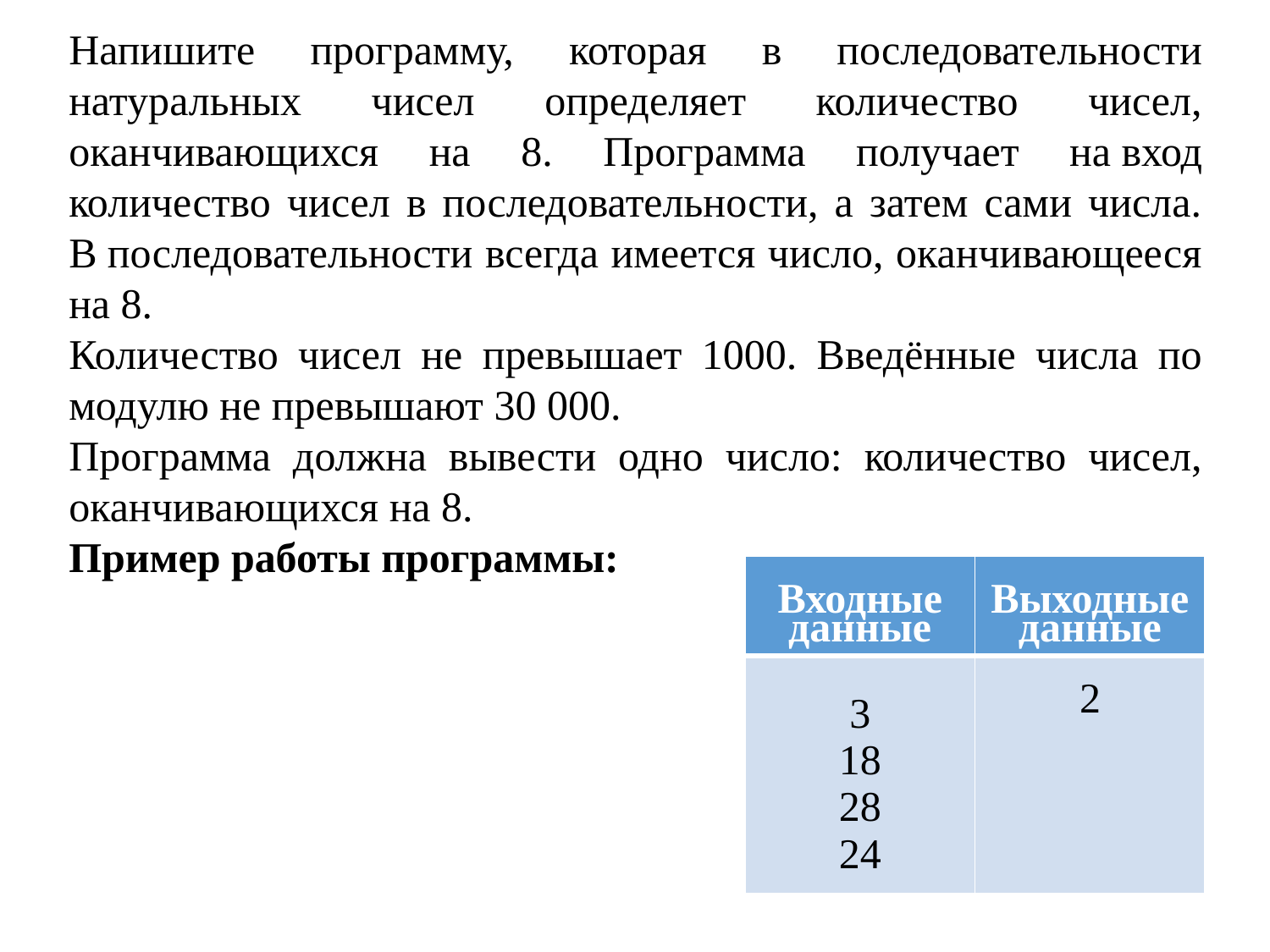

Напишите программу, которая в последовательности натуральных чисел определяет количество чисел, оканчивающихся на 8. Программа получает на вход количество чисел в последовательности, а затем сами числа. В последовательности всегда имеется число, оканчивающееся на 8.
Количество чисел не превышает 1000. Введённые числа по модулю не превышают 30 000.
Программа должна вывести одно число: количество чисел, оканчивающихся на 8.
Пример работы программы:
| Входные данные | Выходные данные |
| --- | --- |
| 3 18 28 24 | 2 |